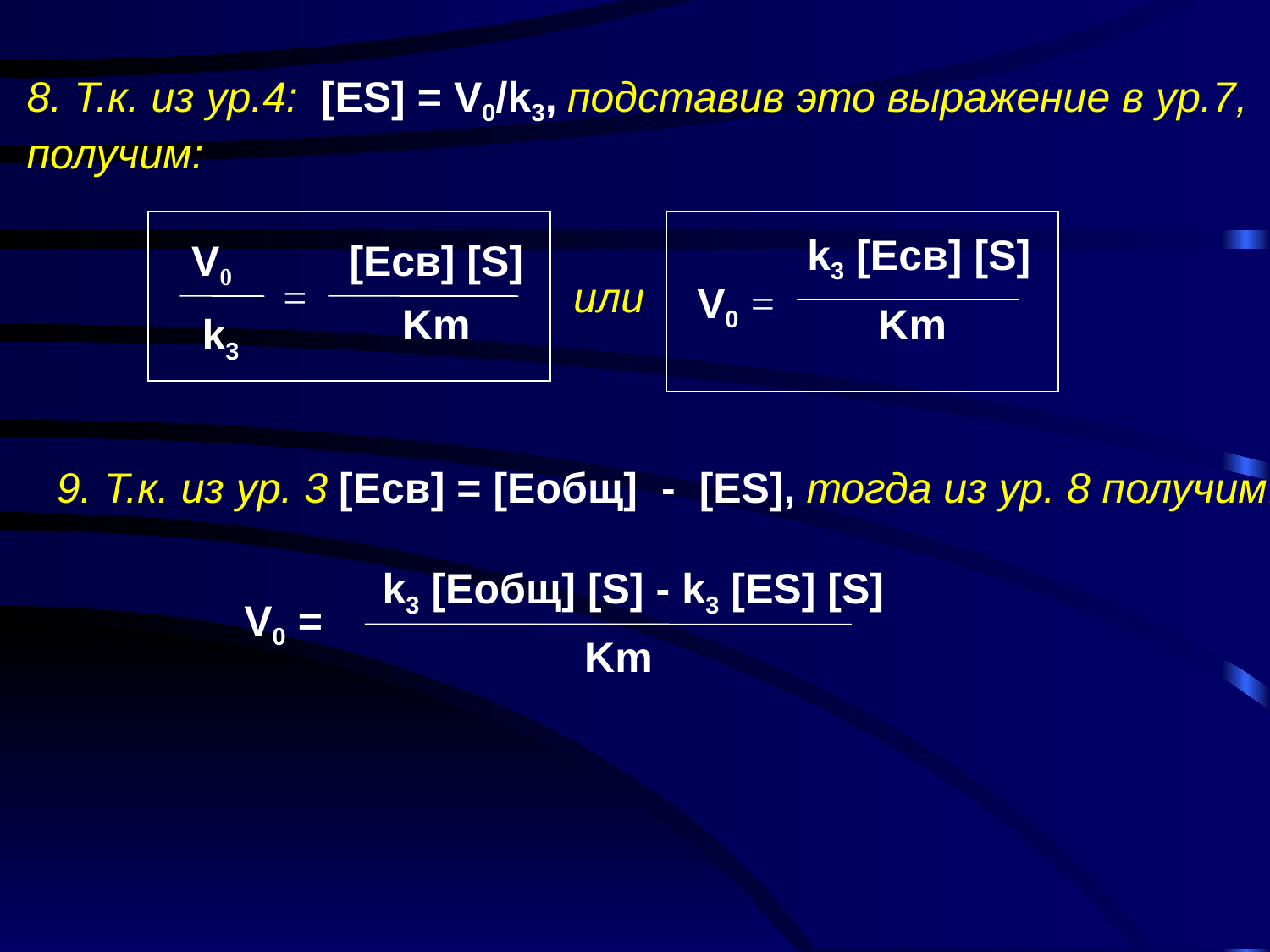

8. Т.к. из ур.4:  [ES] = V0/k3, подставив это выражение в ур.7,
получим:

k3 [Eсв] [S]
V0
[Eсв] [S]
=
или
        V0 =
Km
Km

k3
9. Т.к. из ур. 3 [Eсв] = [Eобщ]  -  [ES], тогда из ур. 8 получим:
k3 [Eобщ] [S] - k3 [ES] [S]
V0 =
Km